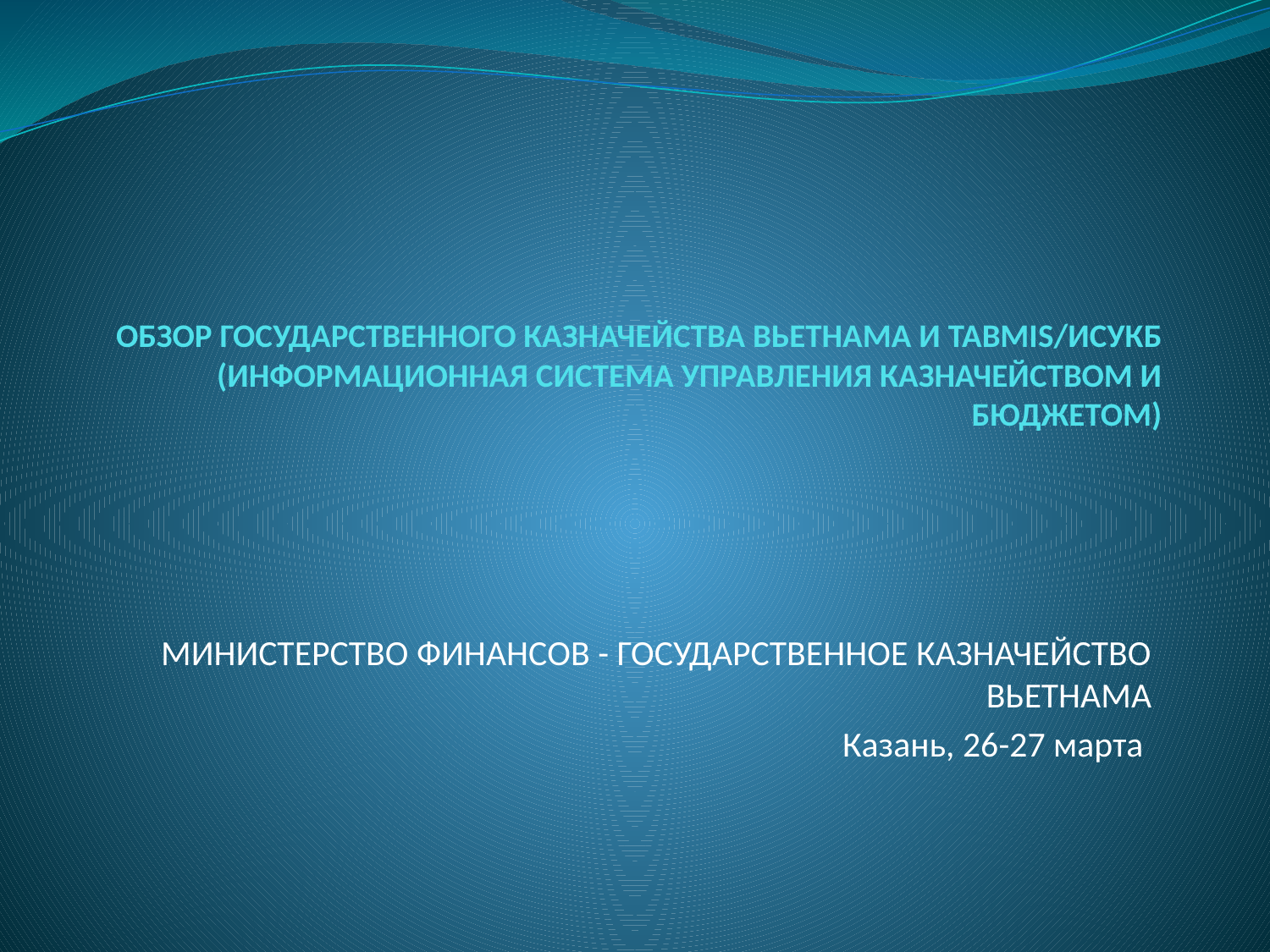

# ОБЗОР ГОСУДАРСТВЕННОГО КАЗНАЧЕЙСТВА ВЬЕТНАМА И TABMIS/ИСУКБ (ИНФОРМАЦИОННАЯ СИСТЕМА УПРАВЛЕНИЯ КАЗНАЧЕЙСТВОМ И БЮДЖЕТОМ)
МИНИСТЕРСТВО ФИНАНСОВ - ГОСУДАРСТВЕННОЕ КАЗНАЧЕЙСТВО ВЬЕТНАМА
Казань, 26-27 марта